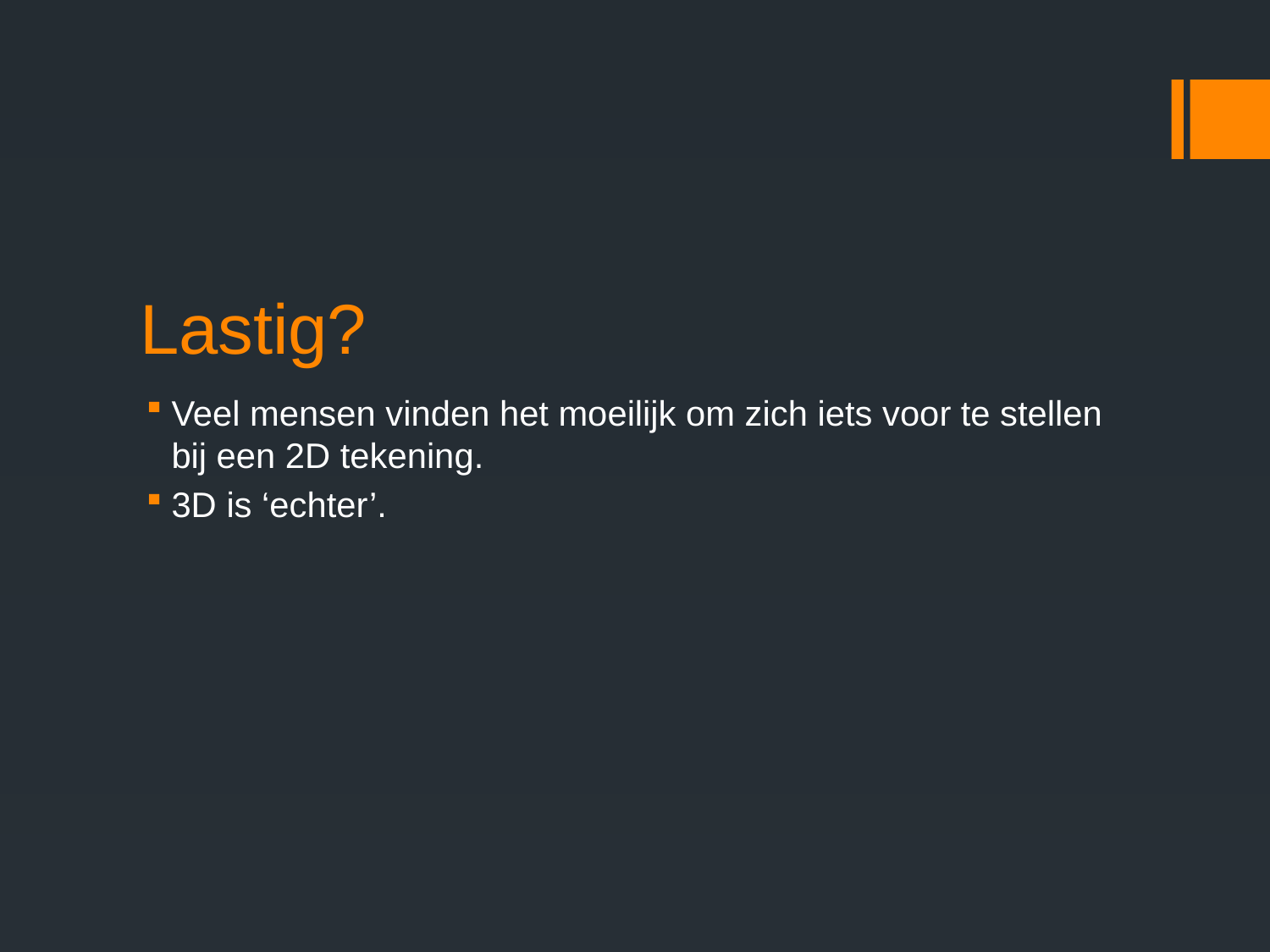

# Lastig?
Veel mensen vinden het moeilijk om zich iets voor te stellen bij een 2D tekening.
3D is ‘echter’.